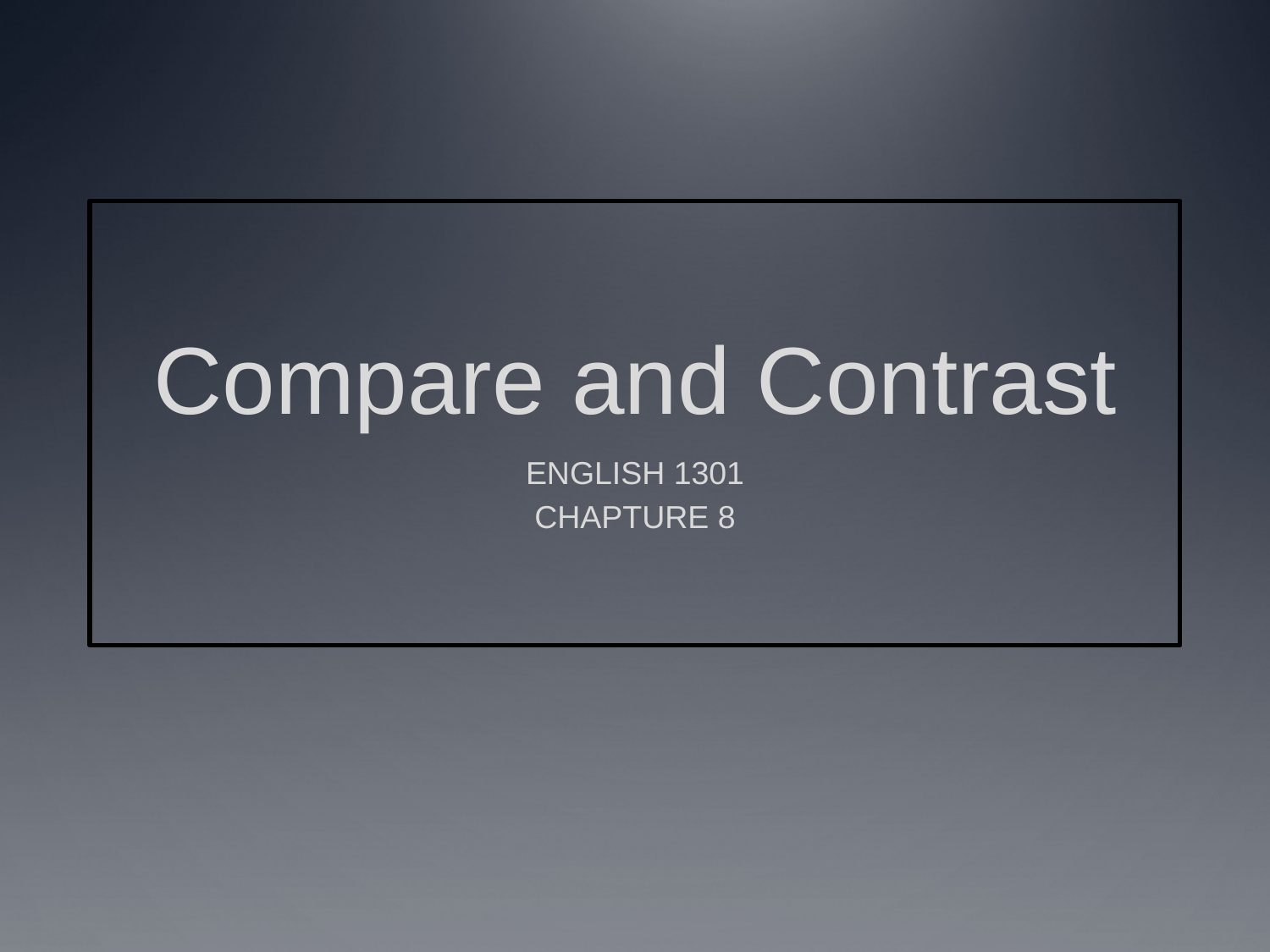

# Compare and Contrast
ENGLISH 1301
CHAPTURE 8